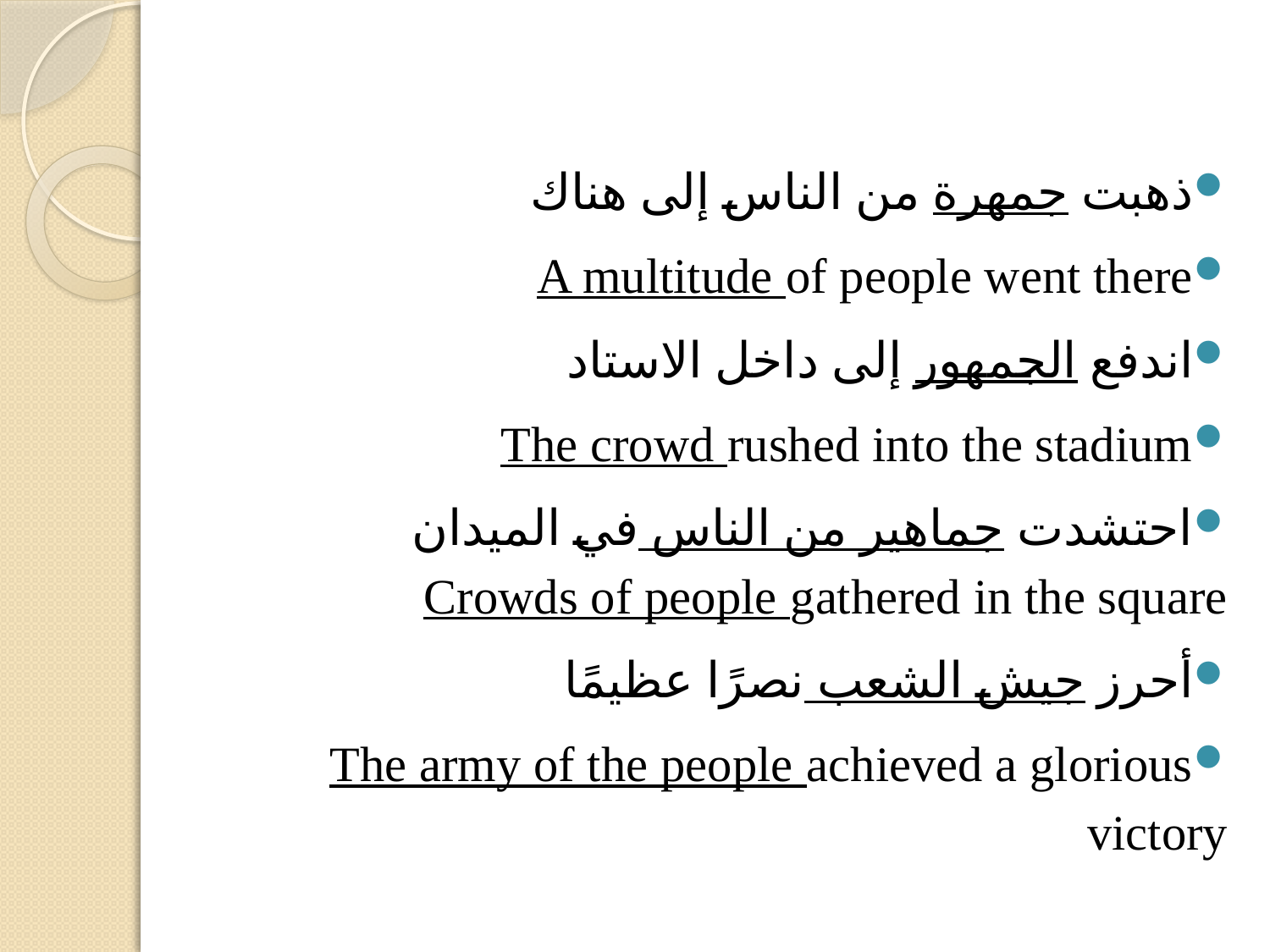

ذهبت جمهرة من الناس إلى هناك
A multitude of people went there
اندفع الجمهور إلى داخل الاستاد
The crowd rushed into the stadium
احتشدت جماهير من الناس في الميدان		Crowds of people gathered in the square
أحرز جيش الشعب نصرًا عظيمًا
The army of the people achieved a glorious victory